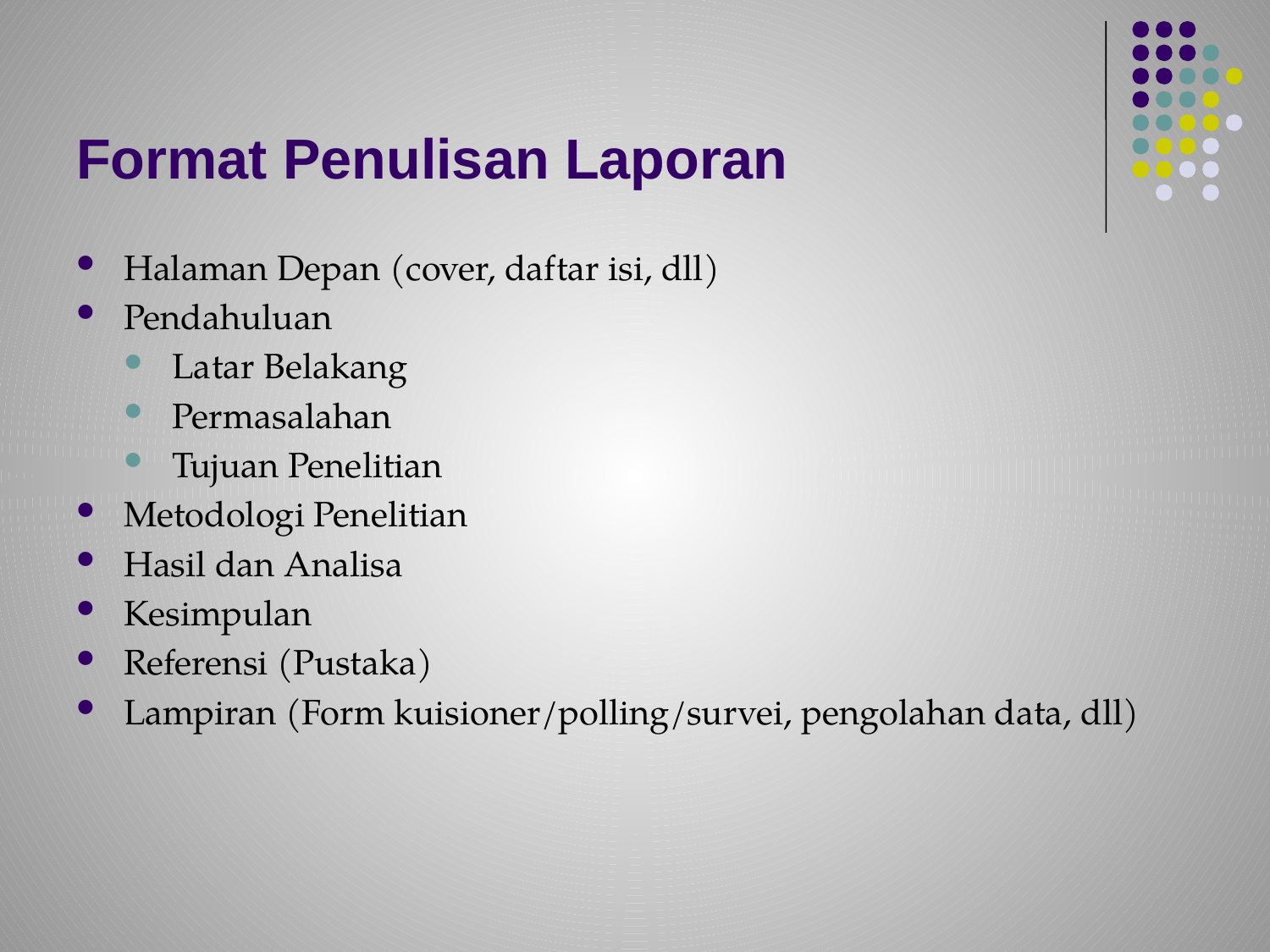

# Format Penulisan Laporan
Halaman Depan (cover, daftar isi, dll)
Pendahuluan
Latar Belakang
Permasalahan
Tujuan Penelitian
Metodologi Penelitian
Hasil dan Analisa
Kesimpulan
Referensi (Pustaka)
Lampiran (Form kuisioner/polling/survei, pengolahan data, dll)